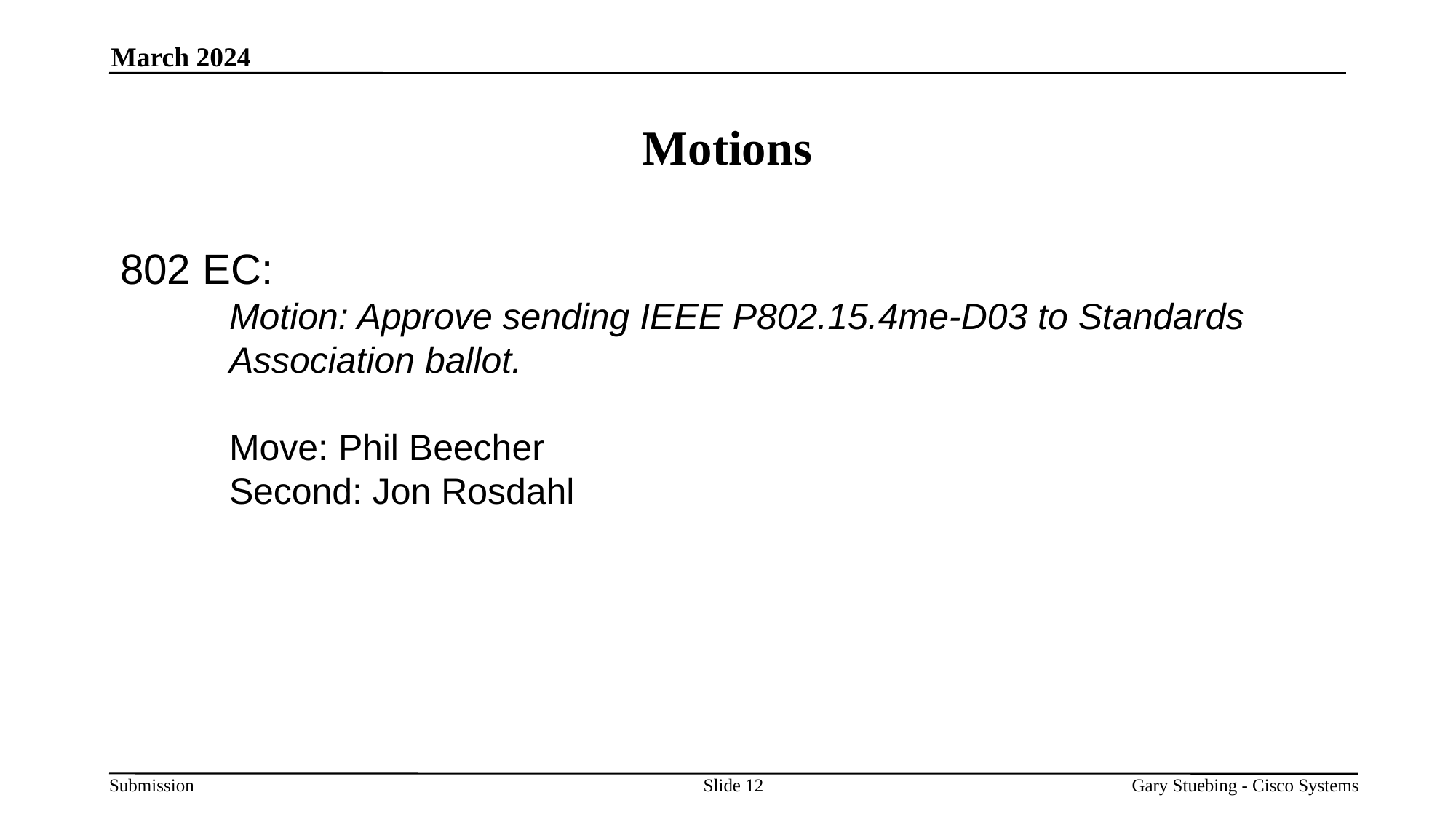

March 2024
# Motions
802 EC:
Motion: Approve sending IEEE P802.15.4me-D03 to Standards Association ballot.

Move: Phil Beecher
Second: Jon Rosdahl
Slide 12
Gary Stuebing - Cisco Systems